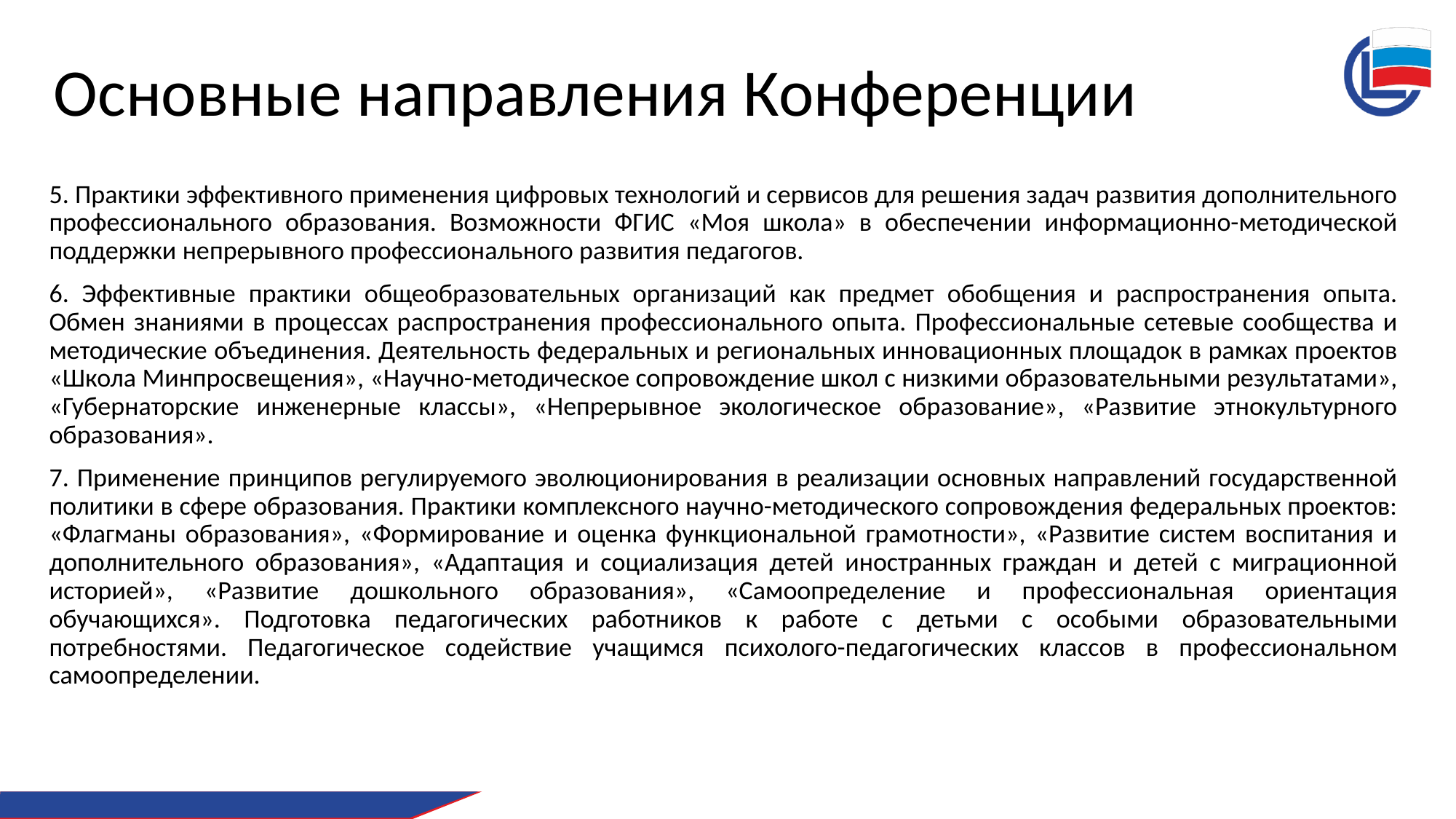

# Основные направления Конференции
5. Практики эффективного применения цифровых технологий и сервисов для решения задач развития дополнительного профессионального образования. Возможности ФГИС «Моя школа» в обеспечении информационно-методической поддержки непрерывного профессионального развития педагогов.
6. Эффективные практики общеобразовательных организаций как предмет обобщения и распространения опыта. Обмен знаниями в процессах распространения профессионального опыта. Профессиональные сетевые сообщества и методические объединения. Деятельность федеральных и региональных инновационных площадок в рамках проектов «Школа Минпросвещения», «Научно-методическое сопровождение школ с низкими образовательными результатами», «Губернаторские инженерные классы», «Непрерывное экологическое образование», «Развитие этнокультурного образования».
7. Применение принципов регулируемого эволюционирования в реализации основных направлений государственной политики в сфере образования. Практики комплексного научно-методического сопровождения федеральных проектов: «Флагманы образования», «Формирование и оценка функциональной грамотности», «Развитие систем воспитания и дополнительного образования», «Адаптация и социализация детей иностранных граждан и детей с миграционной историей», «Развитие дошкольного образования», «Самоопределение и профессиональная ориентация обучающихся». Подготовка педагогических работников к работе с детьми с особыми образовательными потребностями. Педагогическое содействие учащимся психолого-педагогических классов в профессиональном самоопределении.